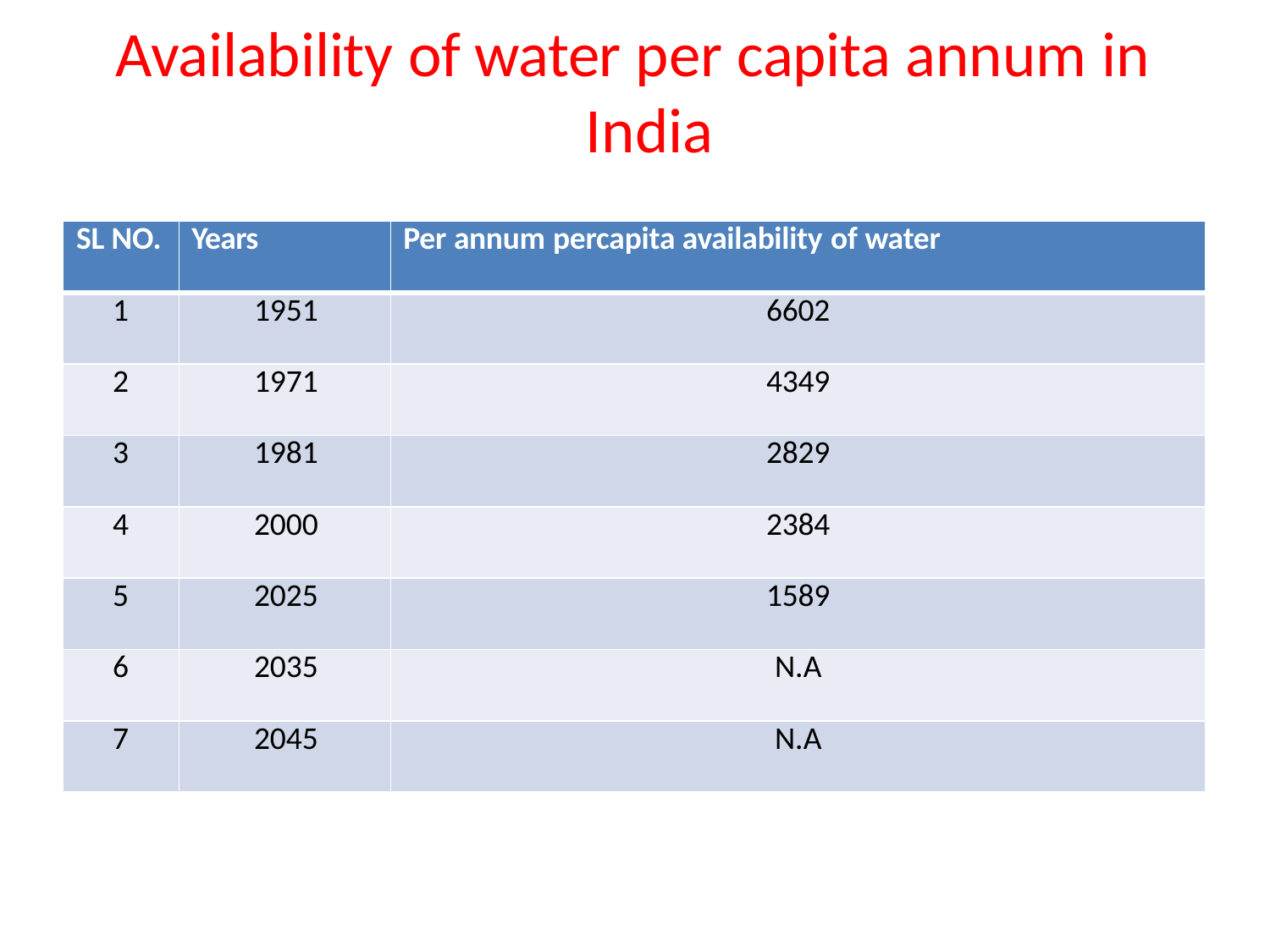

# Availability of water per capita annum in  India
| SL NO. | Years | Per annum percapita availability of water |
| --- | --- | --- |
| 1 | 1951 | 6602 |
| 2 | 1971 | 4349 |
| 3 | 1981 | 2829 |
| 4 | 2000 | 2384 |
| 5 | 2025 | 1589 |
| 6 | 2035 | N.A |
| 7 | 2045 | N.A |